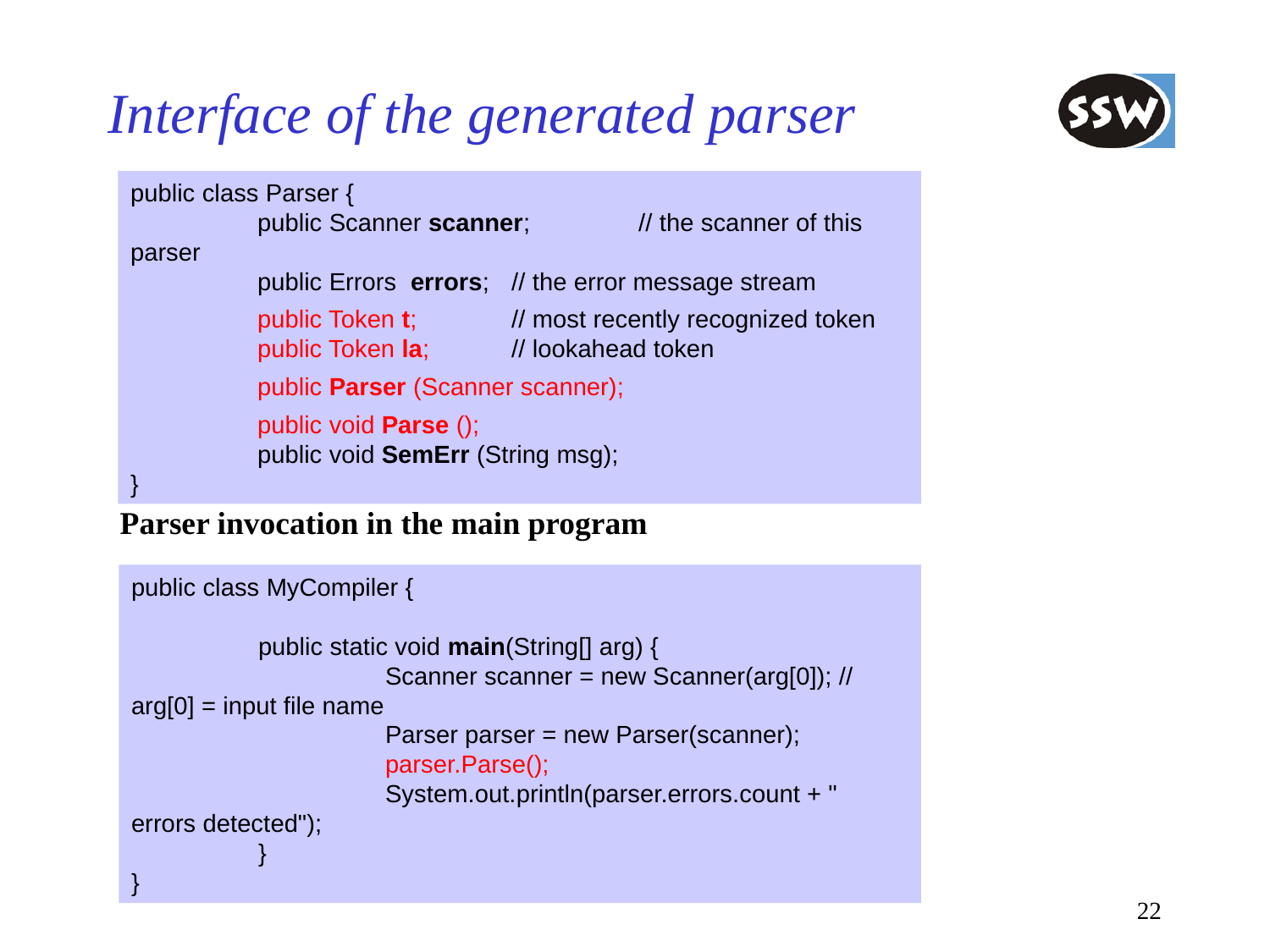

# Interface of the generated parser
public class Parser {
	public Scanner scanner;	// the scanner of this parser
	public Errors  errors;	// the error message stream
	public Token t;	// most recently recognized token
	public Token la;	// lookahead token

	public Parser (Scanner scanner);

	public void Parse ();
	public void SemErr (String msg);
}
Parser invocation in the main program
public class MyCompiler {

	public static void main(String[] arg) {
		Scanner scanner = new Scanner(arg[0]); // arg[0] = input file name
		Parser parser = new Parser(scanner);
		parser.Parse();
		System.out.println(parser.errors.count + " errors detected");
	}
}
22